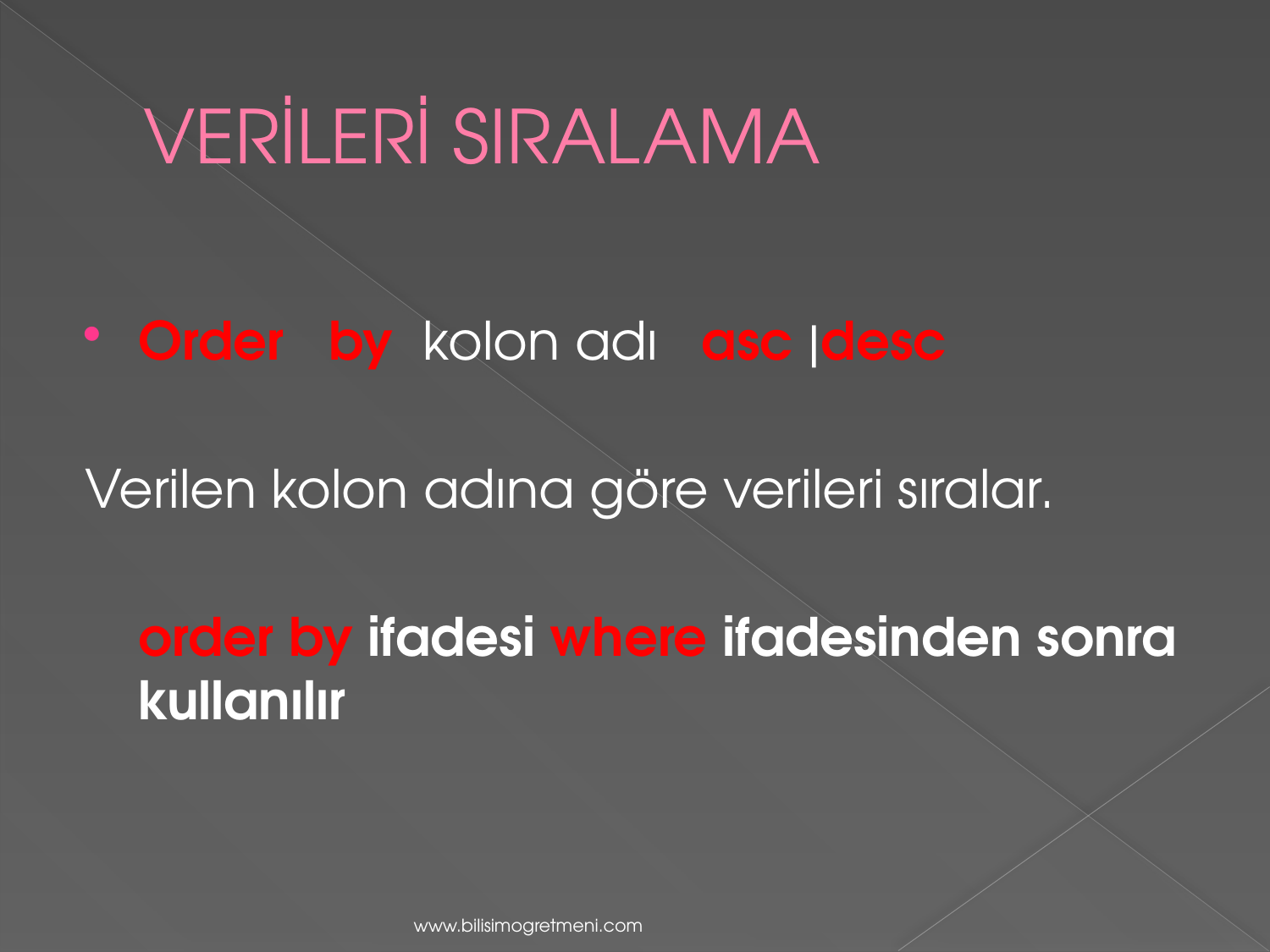

# VERİLERİ SIRALAMA
Order   by  kolon adı   asc |desc

Verilen kolon adına göre verileri sıralar.

	order by ifadesi where ifadesinden sonra kullanılır
www.bilisimogretmeni.com